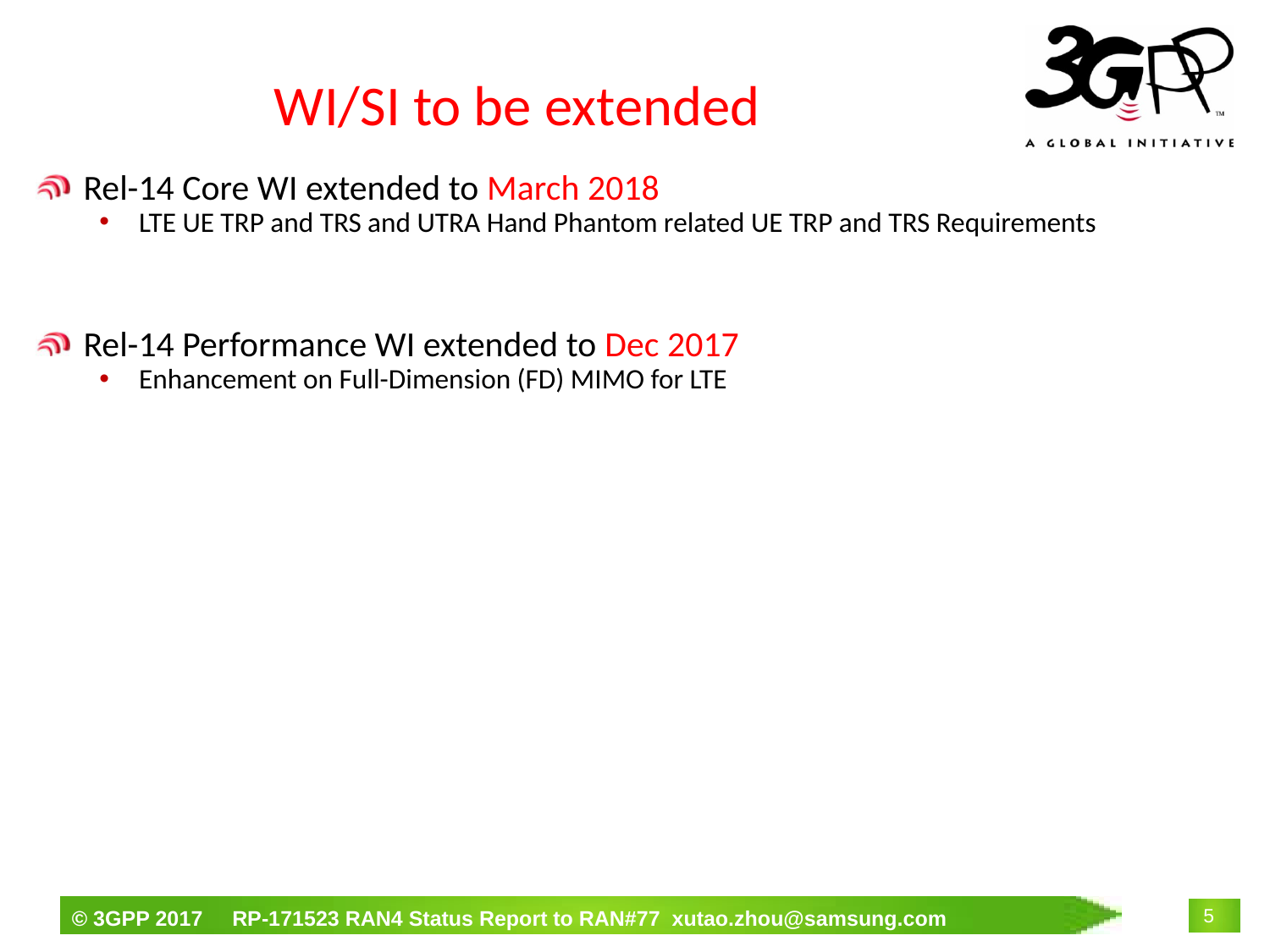

# WI/SI to be extended
Rel-14 Core WI extended to March 2018
LTE UE TRP and TRS and UTRA Hand Phantom related UE TRP and TRS Requirements

Rel-14 Performance WI extended to Dec 2017
Enhancement on Full-Dimension (FD) MIMO for LTE